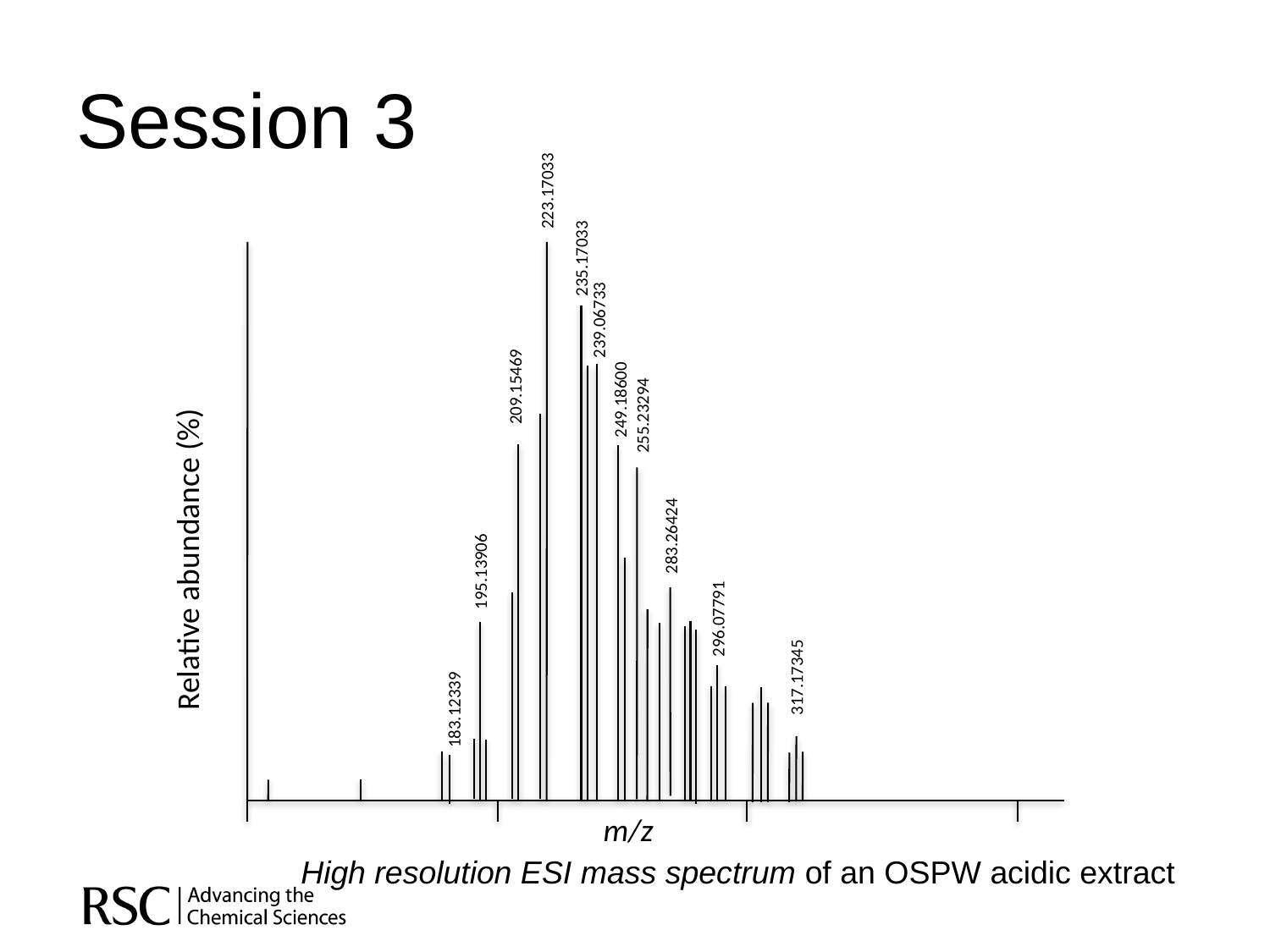

# Session 3
223.17033
235.17033
239.06733
209.15469
249.18600
255.23294
283.26424
195.13906
296.07791
317.17345
183.12339
Relative abundance (%)
m/z
High resolution ESI mass spectrum of an OSPW acidic extract